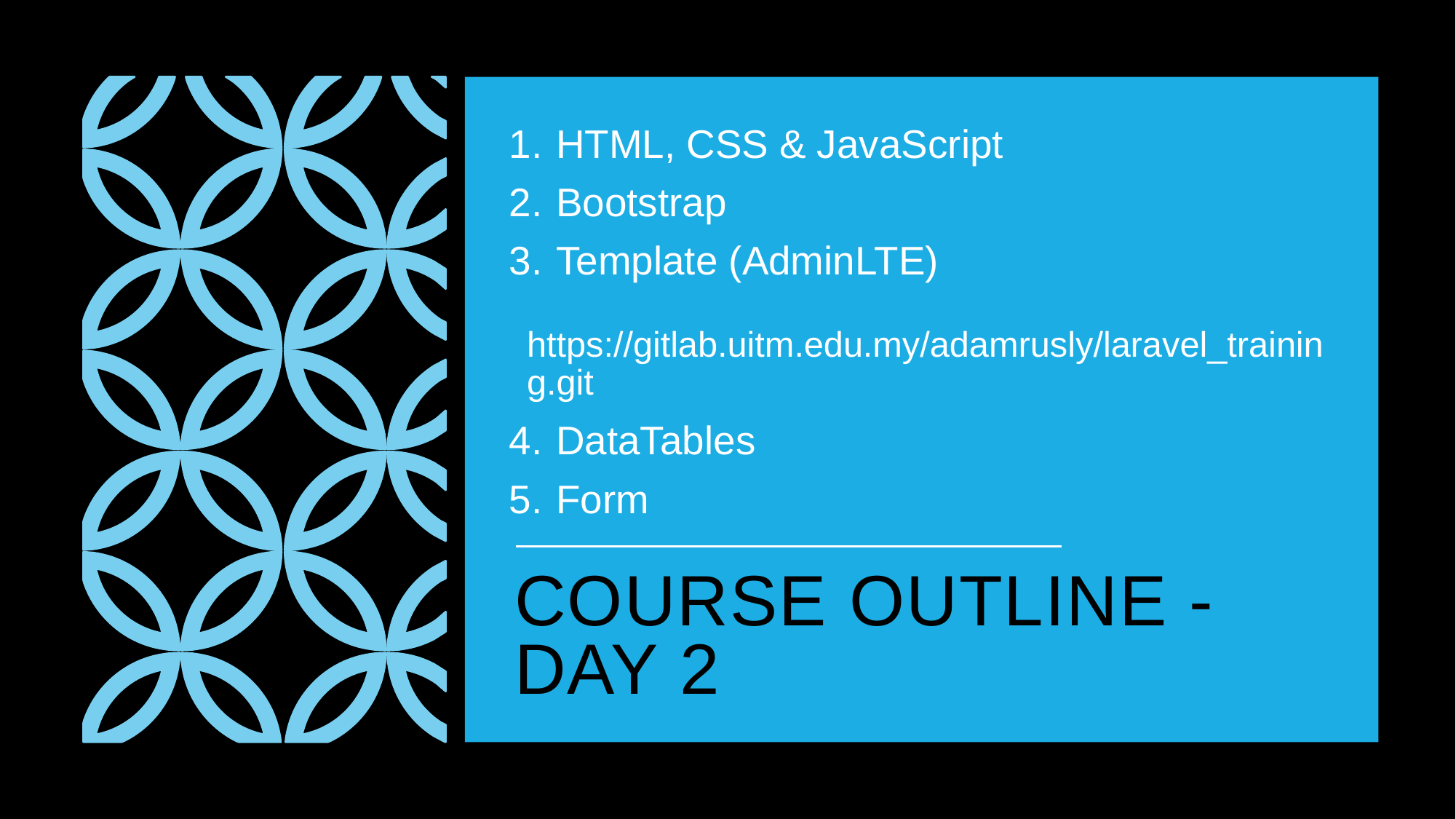

HTML, CSS & JavaScript
Bootstrap
Template (AdminLTE)
   https://gitlab.uitm.edu.my/adamrusly/laravel_training.git
DataTables
Form

# Course outline - day 2